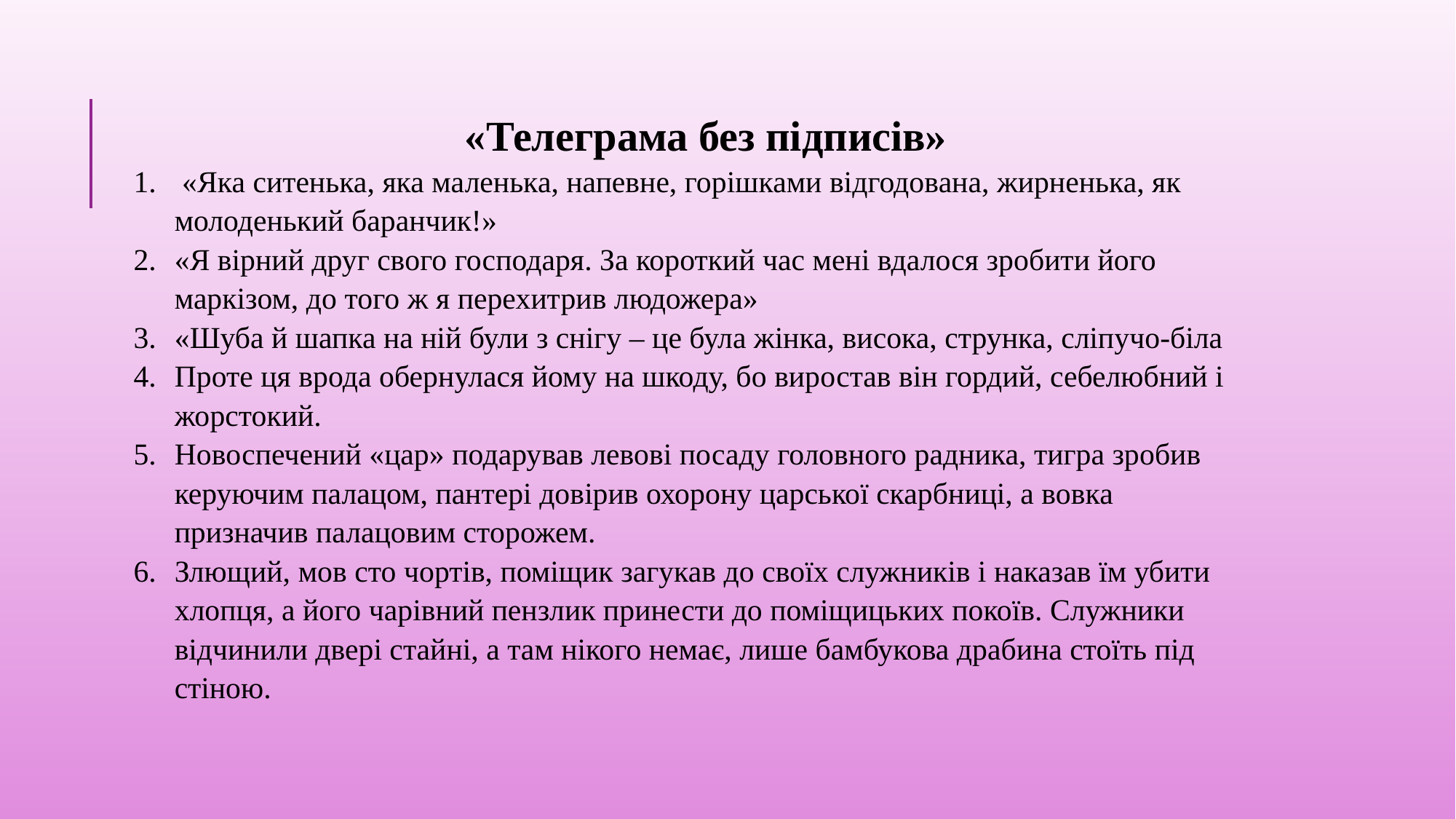

«Телеграма без підписів»
 «Яка ситенька, яка маленька, напевне, горішками відгодована, жирненька, як молоденький баранчик!»
«Я вірний друг свого господаря. За короткий час мені вдалося зробити його маркізом, до того ж я перехитрив людожера»
«Шуба й шапка на ній були з снігу – це була жінка, висока, струнка, сліпучо-біла
Проте ця врода обернулася йому на шкоду, бо виростав він гордий, себелюбний і жорстокий.
Новоспечений «цар» подарував левові посаду головного радника, тигра зробив керуючим палацом, пантері довірив охорону царської скарбниці, а вовка призначив палацовим сторожем.
Злющий, мов сто чортів, поміщик загукав до своїх служників і наказав їм убити хлопця, а його чарівний пензлик принести до поміщицьких покоїв. Служники відчинили двері стайні, а там нікого немає, лише бамбукова драбина стоїть під стіною.